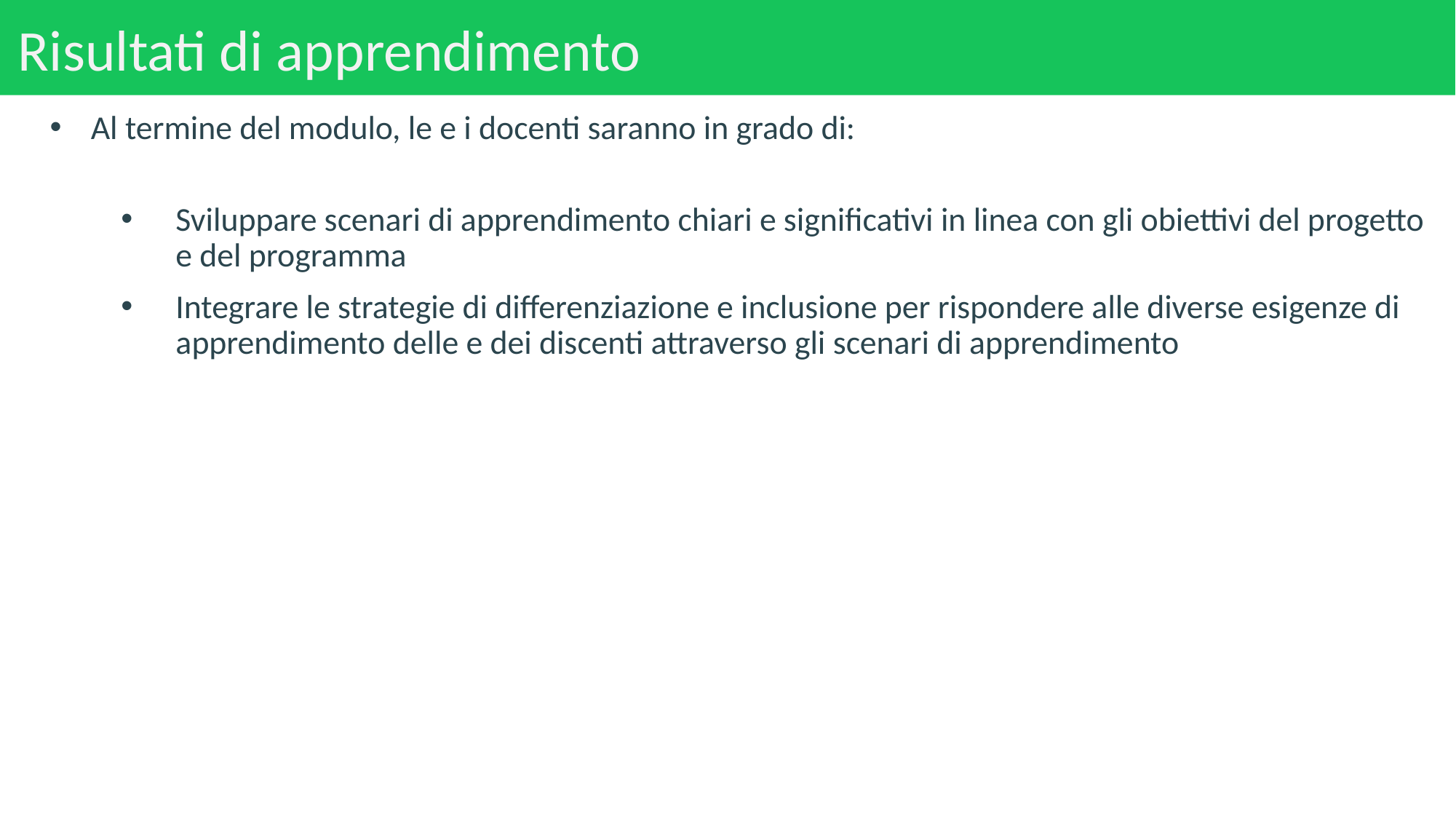

# Risultati di apprendimento
Al termine del modulo, le e i docenti saranno in grado di:

Sviluppare scenari di apprendimento chiari e significativi in linea con gli obiettivi del progetto e del programma
Integrare le strategie di differenziazione e inclusione per rispondere alle diverse esigenze di apprendimento delle e dei discenti attraverso gli scenari di apprendimento